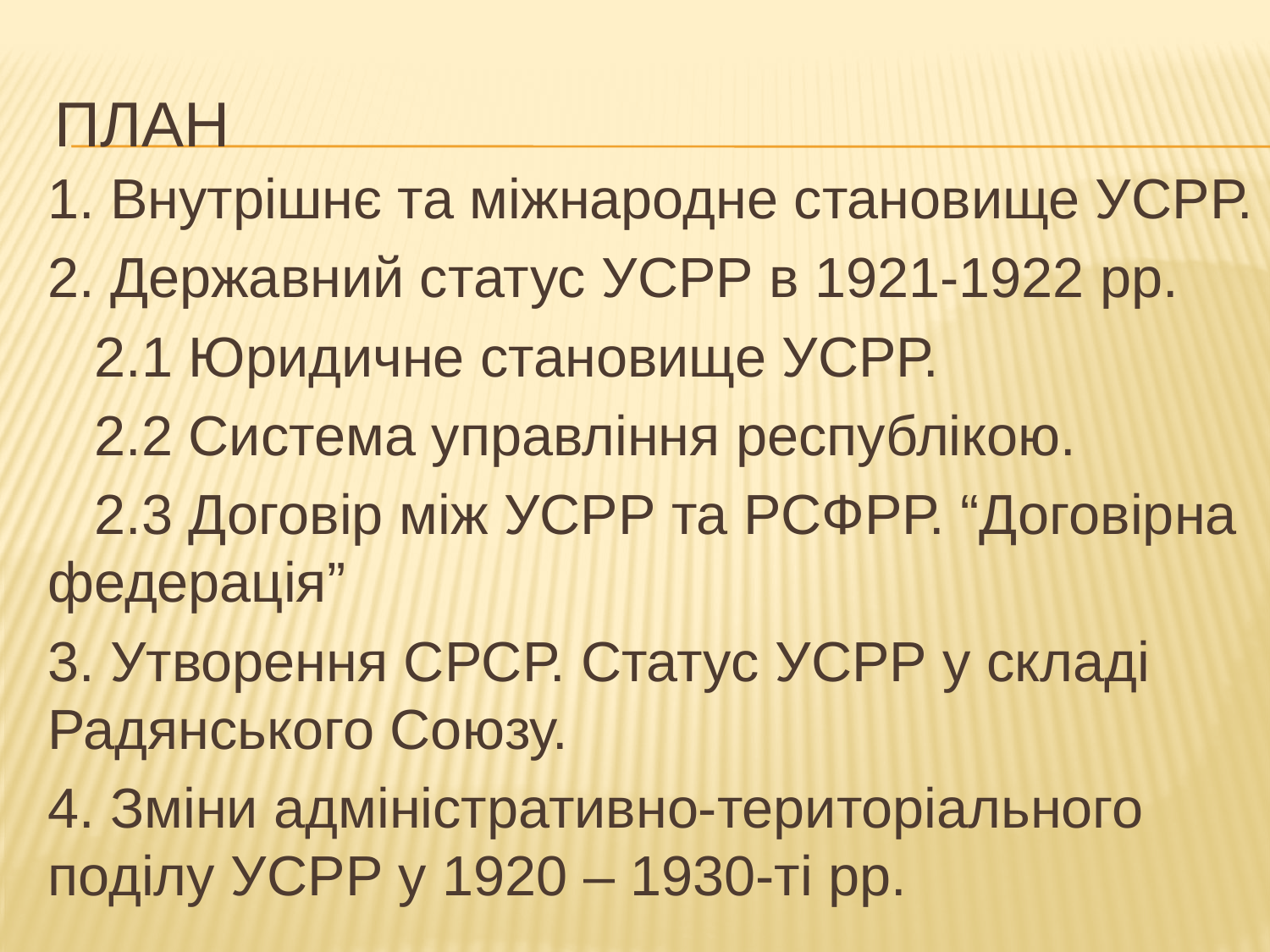

# План
1. Внутрішнє та міжнародне становище УСРР.
2. Державний статус УСРР в 1921-1922 рр.
   2.1 Юридичне становище УСРР.
   2.2 Система управління республікою.
   2.3 Договір між УСРР та РСФРР. “Договірна федерація”
3. Утворення СРСР. Статус УСРР у складі Радянського Союзу.
4. Зміни адміністративно-територіального поділу УСРР у 1920 – 1930-ті рр.